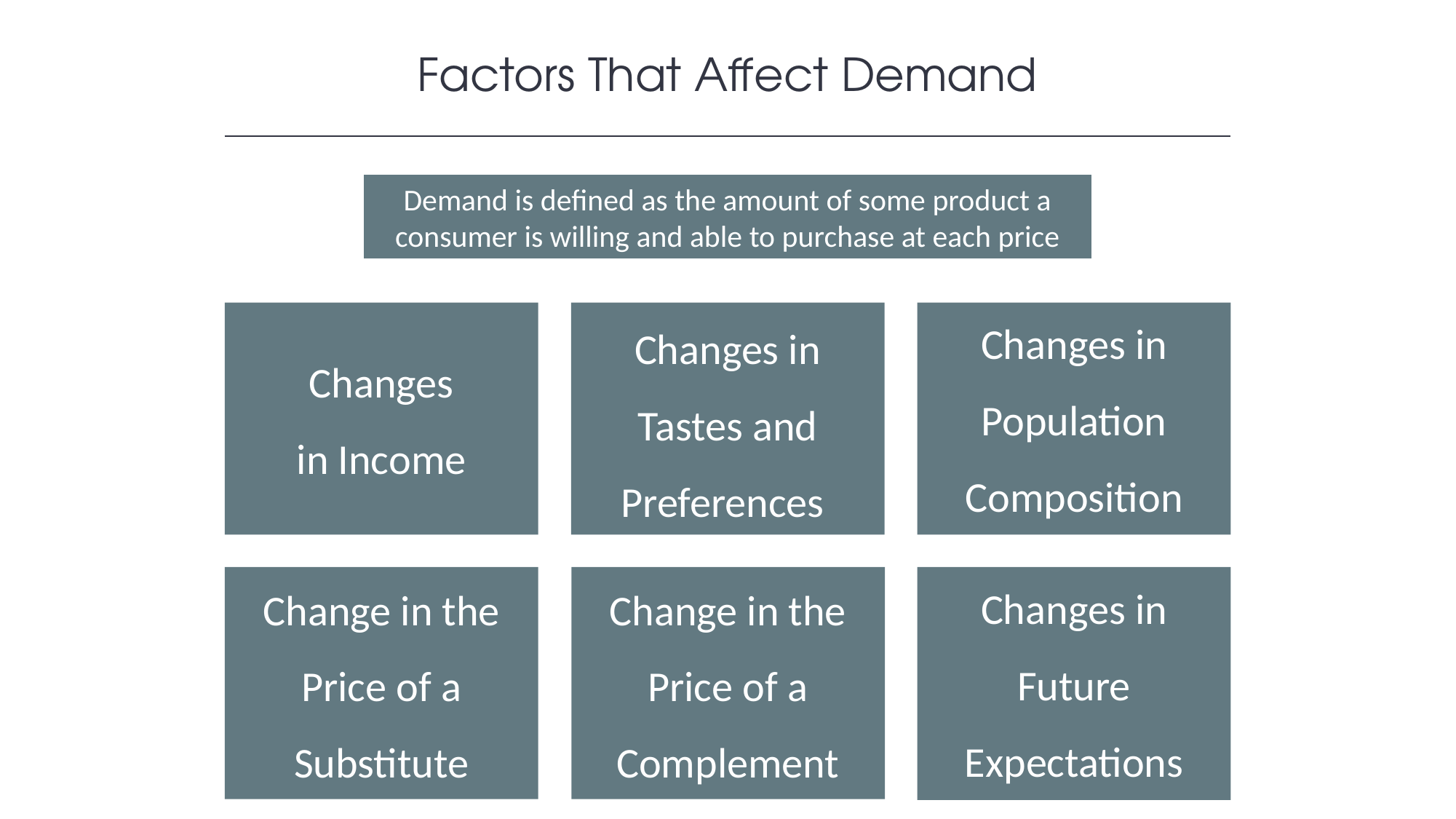

Factors That Affect Demand
Demand is defined as the amount of some product a consumer is willing and able to purchase at each price
Changes in Population Composition
Changes in Tastes and Preferences

Changes in Income
Changes in Future Expectations
Change in the Price of a Substitute
Change in the Price of a Complement